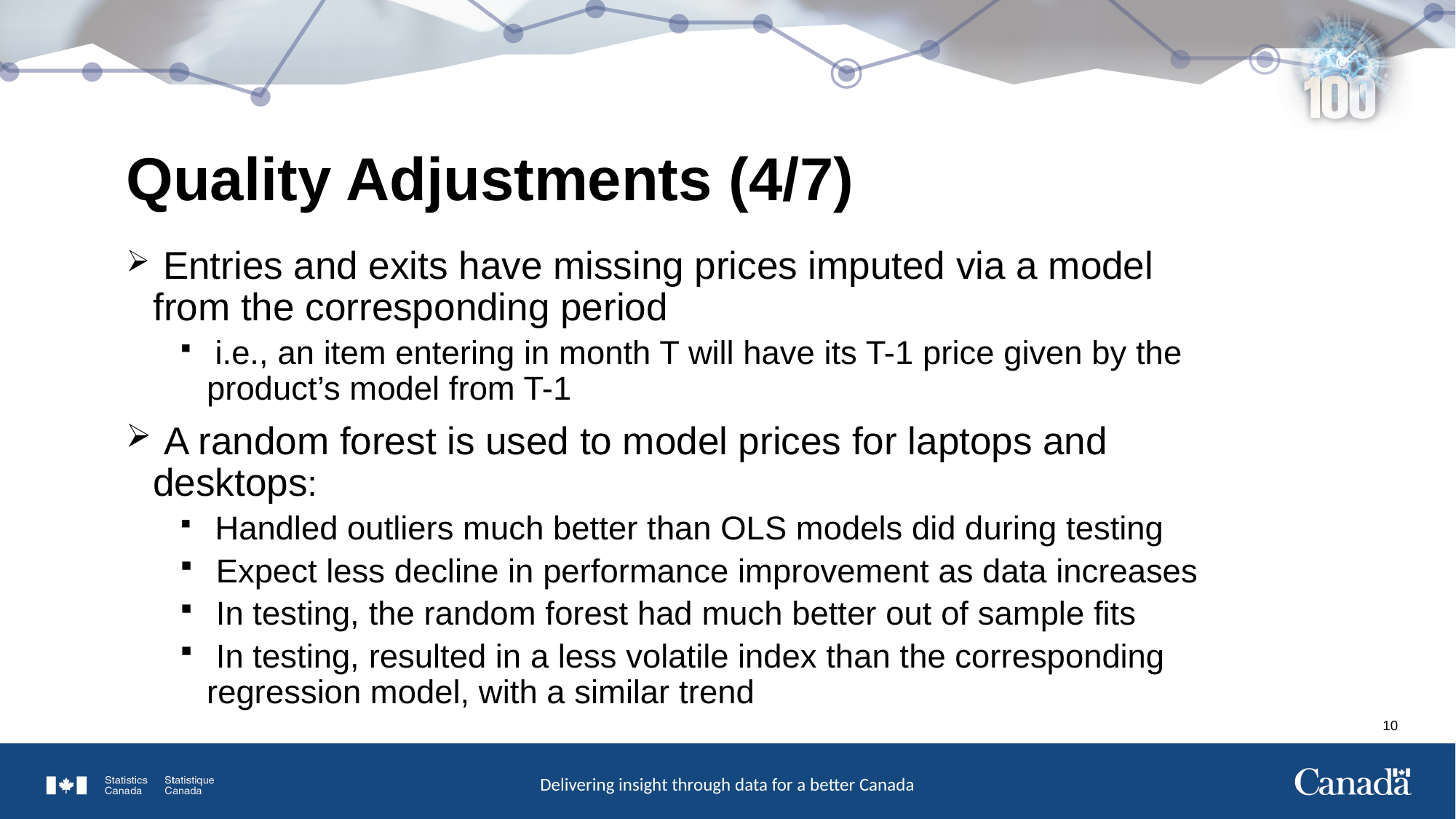

Quality Adjustments (4/7)
 Entries and exits have missing prices imputed via a model from the corresponding period
 i.e., an item entering in month T will have its T-1 price given by the product’s model from T-1
 A random forest is used to model prices for laptops and desktops:
 Handled outliers much better than OLS models did during testing
 Expect less decline in performance improvement as data increases
 In testing, the random forest had much better out of sample fits
 In testing, resulted in a less volatile index than the corresponding regression model, with a similar trend

10